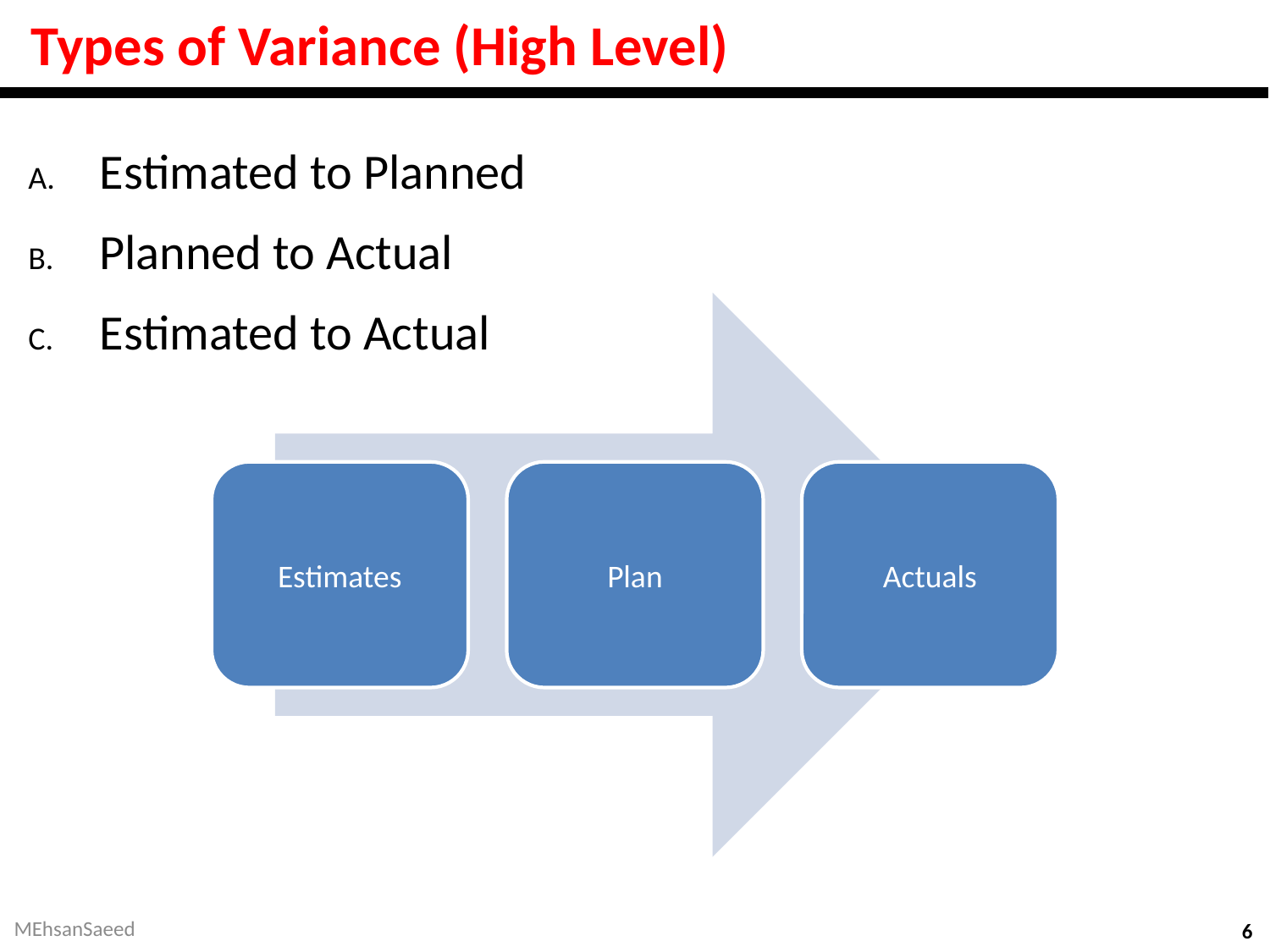

# Types of Variance (High Level)
Estimated to Planned
Planned to Actual
Estimated to Actual
Estimates
Plan
Actuals
MEhsanSaeed
6